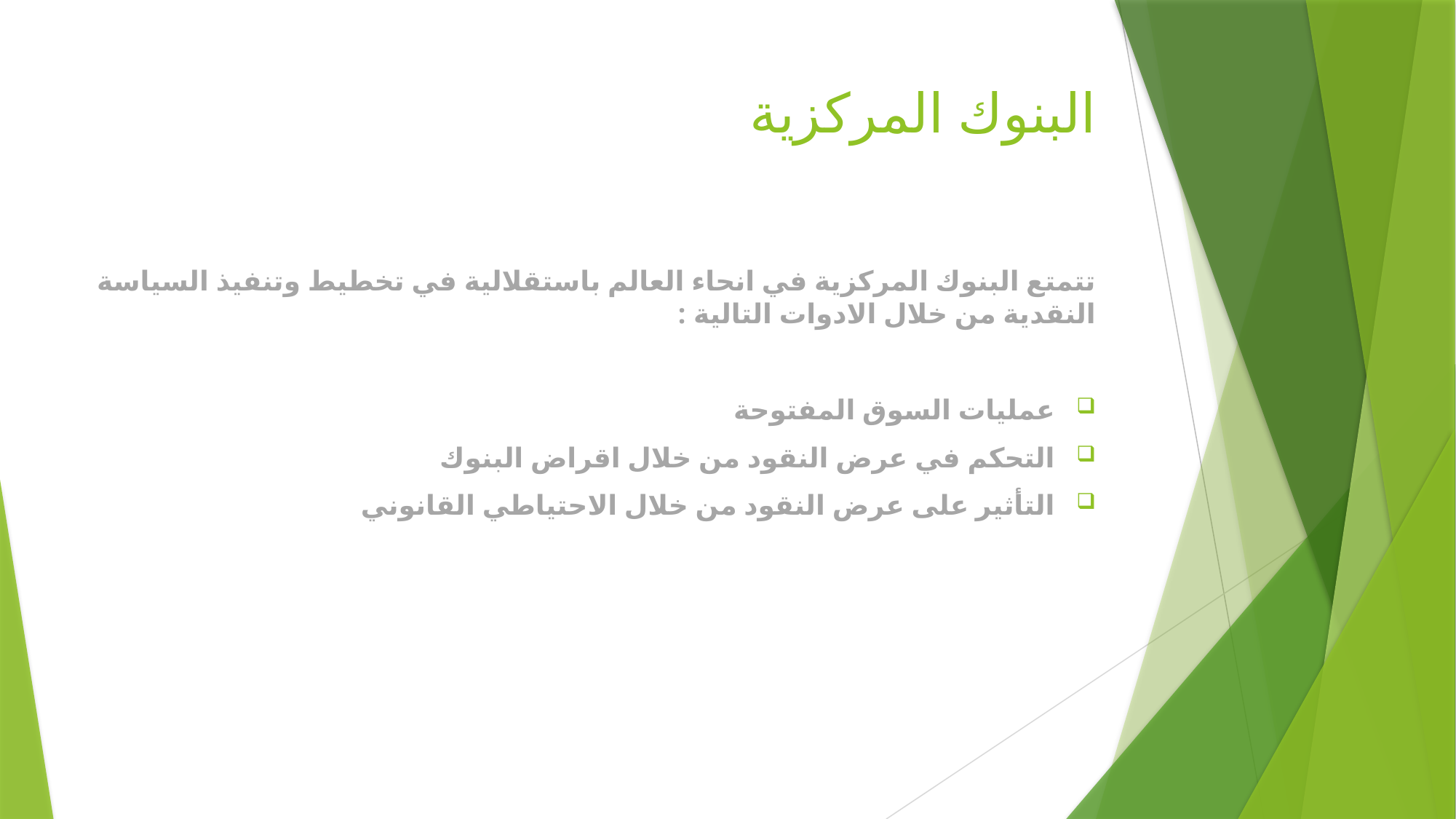

# البنوك المركزية
تتمتع البنوك المركزية في انحاء العالم باستقلالية في تخطيط وتنفيذ السياسة النقدية من خلال الادوات التالية :

عمليات السوق المفتوحة
التحكم في عرض النقود من خلال اقراض البنوك
التأثير على عرض النقود من خلال الاحتياطي القانوني